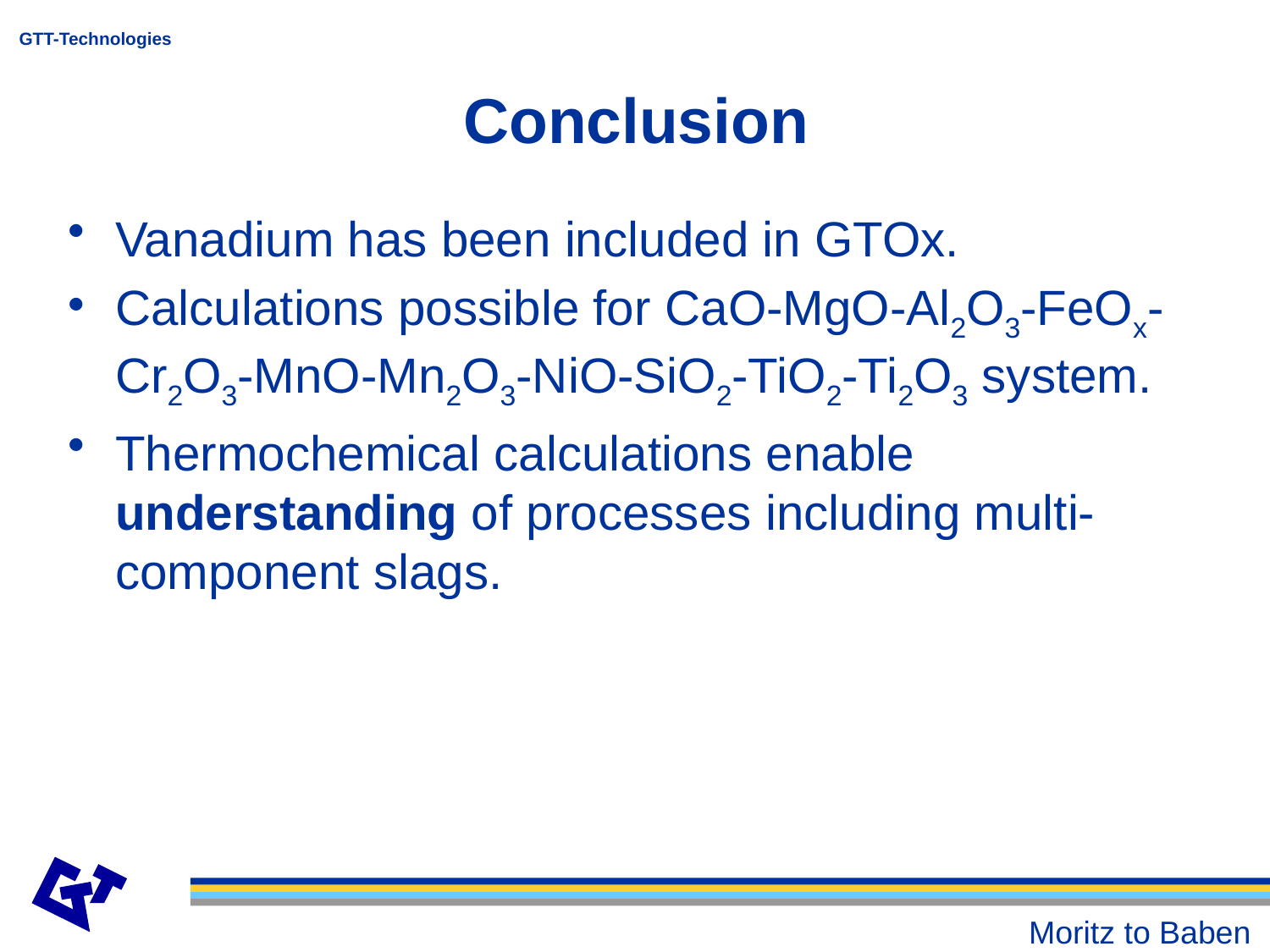

# Conclusion
Vanadium has been included in GTOx.
Calculations possible for CaO-MgO-Al2O3-FeOx-Cr2O3-MnO-Mn2O3-NiO-SiO2-TiO2-Ti2O3 system.
Thermochemical calculations enable understanding of processes including multi-component slags.